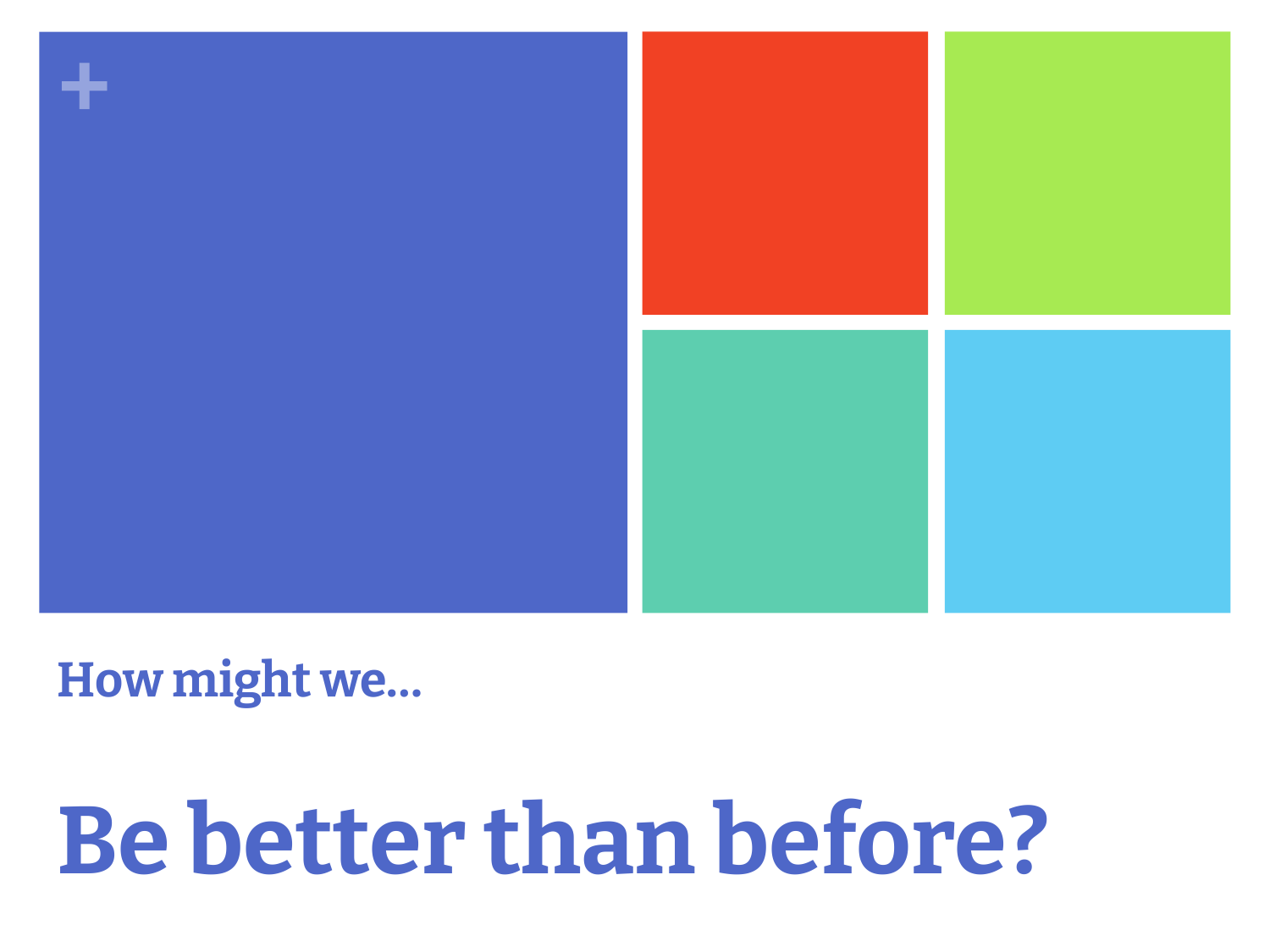

# How might we…
Be better than before?